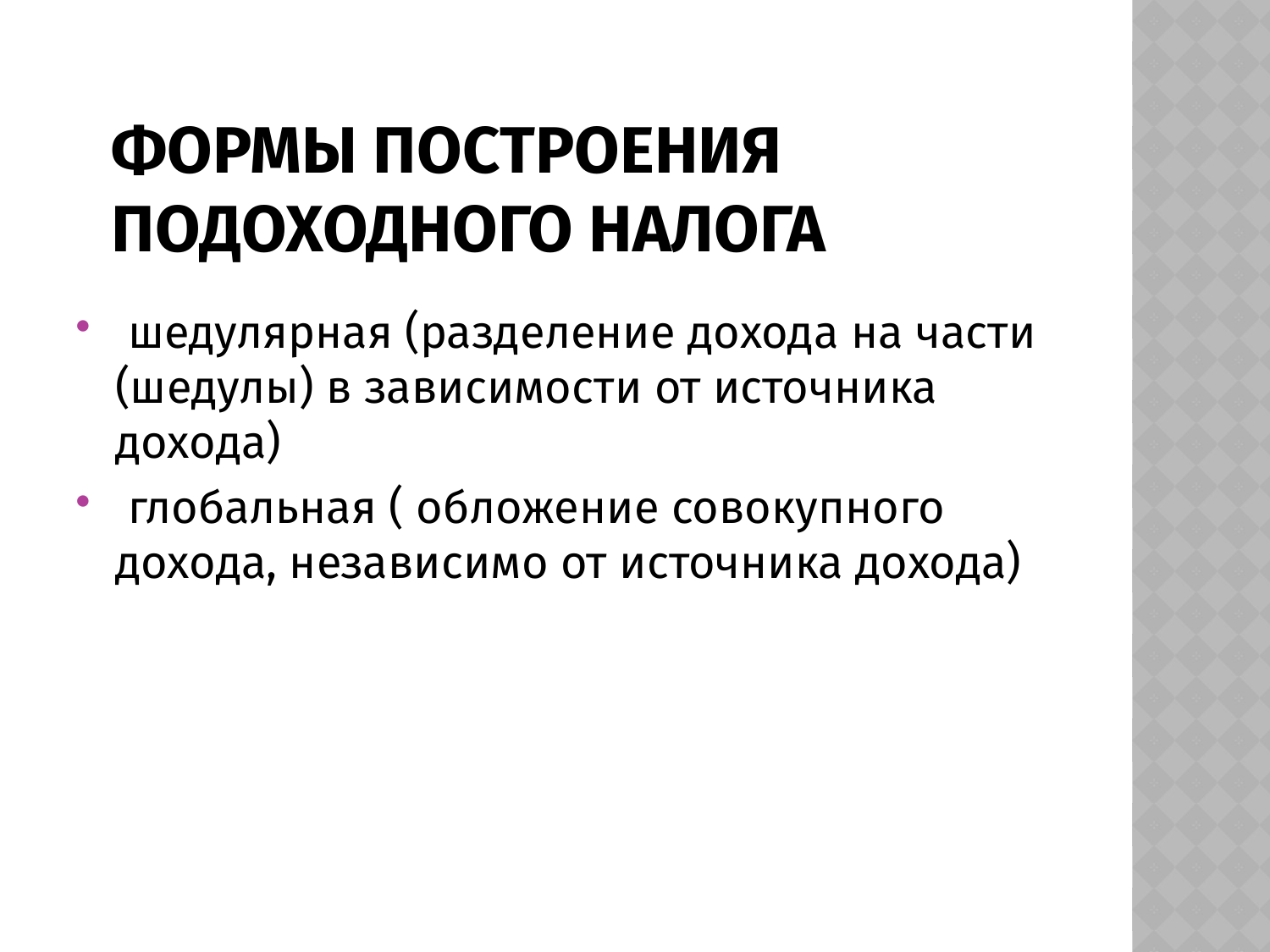

# ФОРМЫ ПОСТРОЕНИЯ ПОДОХОДНОГО НАЛОГА
 шедулярная (разделение дохода на части (шедулы) в зависимости от источника дохода)
 глобальная ( обложение совокупного дохода, независимо от источника дохода)